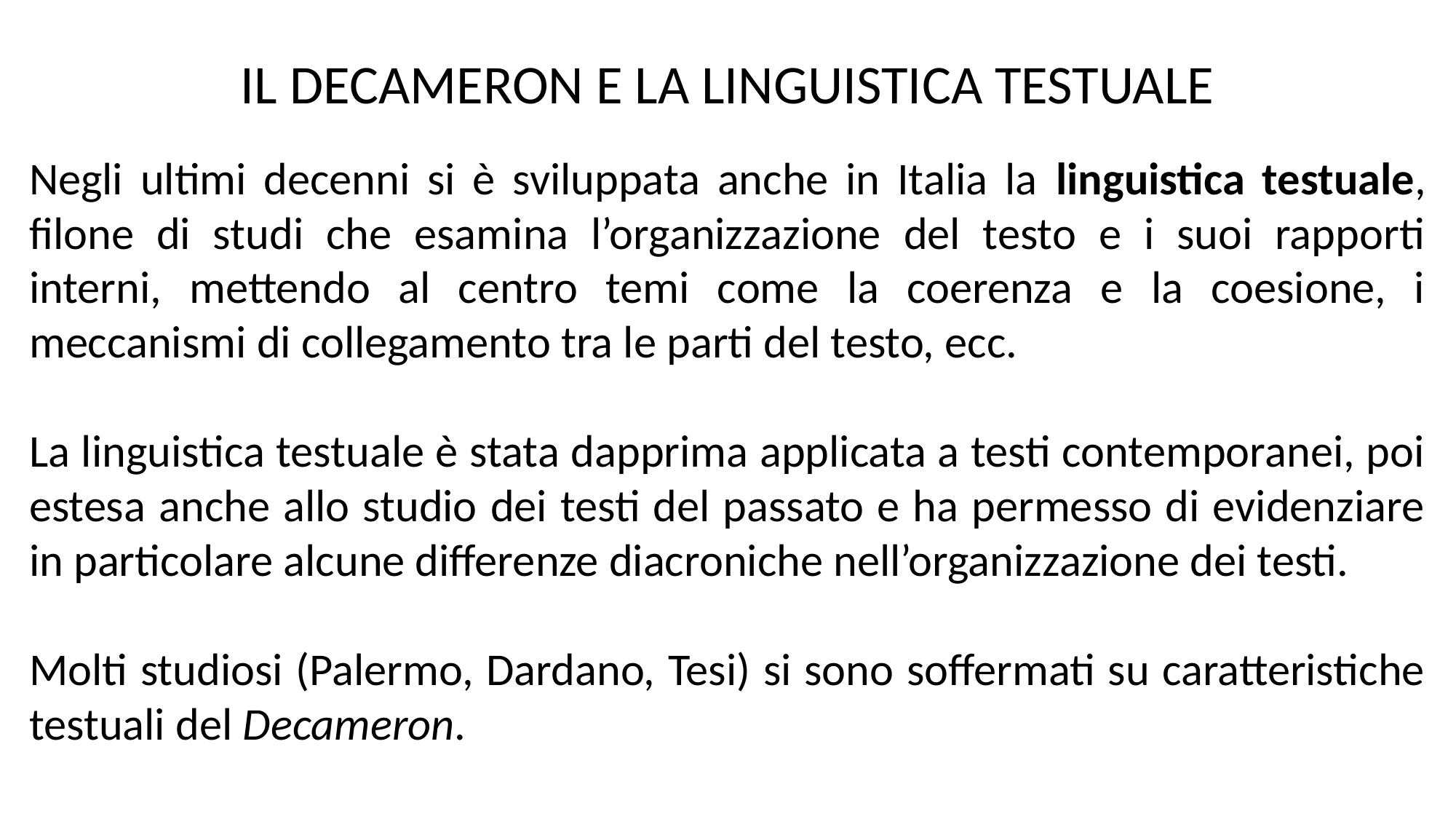

IL DECAMERON E LA LINGUISTICA TESTUALE
Negli ultimi decenni si è sviluppata anche in Italia la linguistica testuale, filone di studi che esamina l’organizzazione del testo e i suoi rapporti interni, mettendo al centro temi come la coerenza e la coesione, i meccanismi di collegamento tra le parti del testo, ecc.

La linguistica testuale è stata dapprima applicata a testi contemporanei, poi estesa anche allo studio dei testi del passato e ha permesso di evidenziare in particolare alcune differenze diacroniche nell’organizzazione dei testi.

Molti studiosi (Palermo, Dardano, Tesi) si sono soffermati su caratteristiche testuali del Decameron.